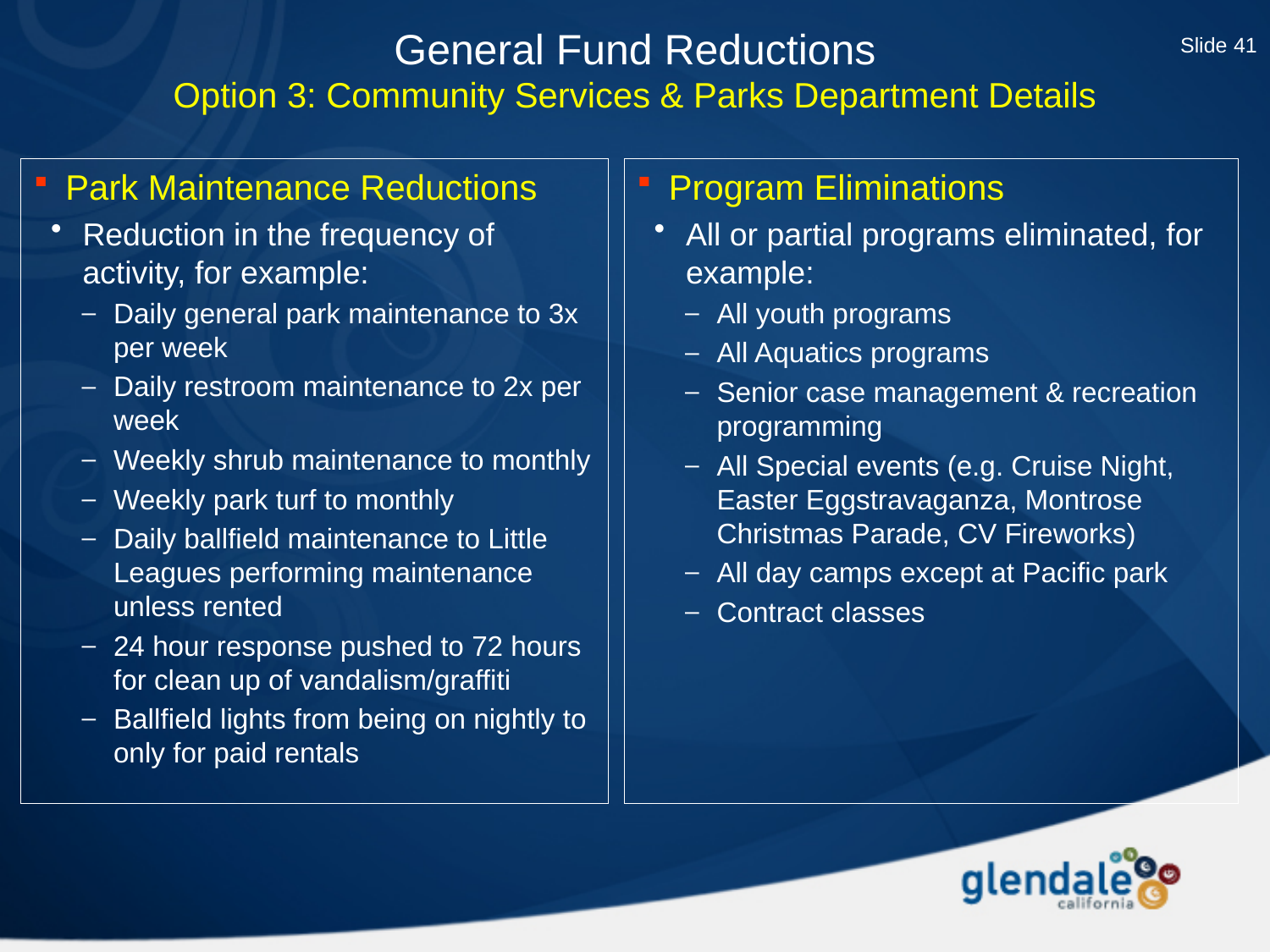

Slide 41
# General Fund Reductions Option 3: Community Services & Parks Department Details
Park Maintenance Reductions
Reduction in the frequency of activity, for example:
Daily general park maintenance to 3x per week
Daily restroom maintenance to 2x per week
Weekly shrub maintenance to monthly
Weekly park turf to monthly
Daily ballfield maintenance to Little Leagues performing maintenance unless rented
24 hour response pushed to 72 hours for clean up of vandalism/graffiti
Ballfield lights from being on nightly to only for paid rentals

Program Eliminations
All or partial programs eliminated, for example:
All youth programs
All Aquatics programs
Senior case management & recreation programming
All Special events (e.g. Cruise Night, Easter Eggstravaganza, Montrose Christmas Parade, CV Fireworks)
All day camps except at Pacific park
Contract classes